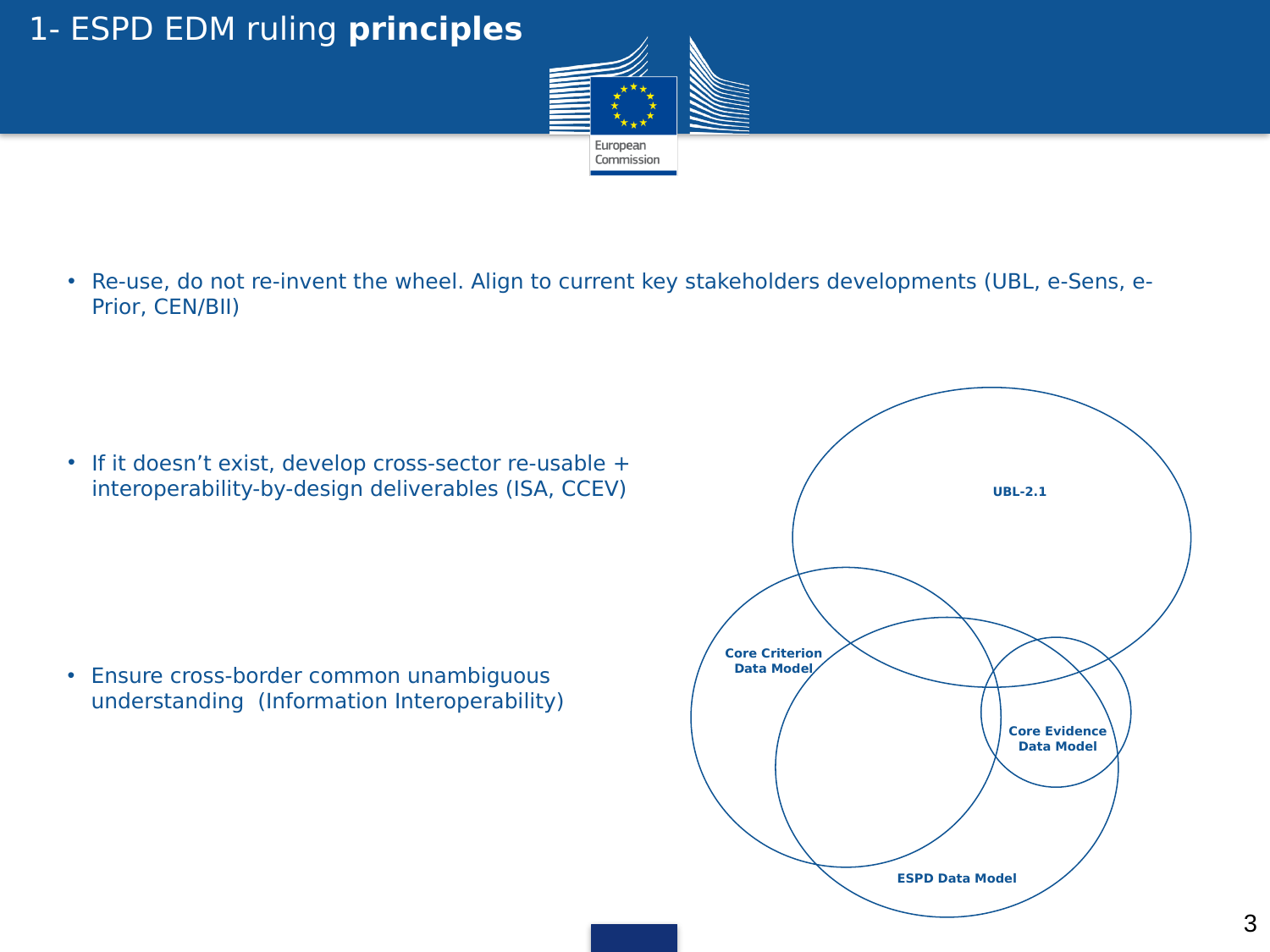

1- ESPD EDM ruling principles

Re-use, do not re-invent the wheel. Align to current key stakeholders developments (UBL, e-Sens, e-Prior, CEN/BII)

UBL-2.1
If it doesn’t exist, develop cross-sector re-usable + interoperability-by-design deliverables (ISA, CCEV)

Core Criterion Data Model

ESPD Data Model

Core Evidence
Data Model
Ensure cross-border common unambiguous understanding  (Information Interoperability)

3